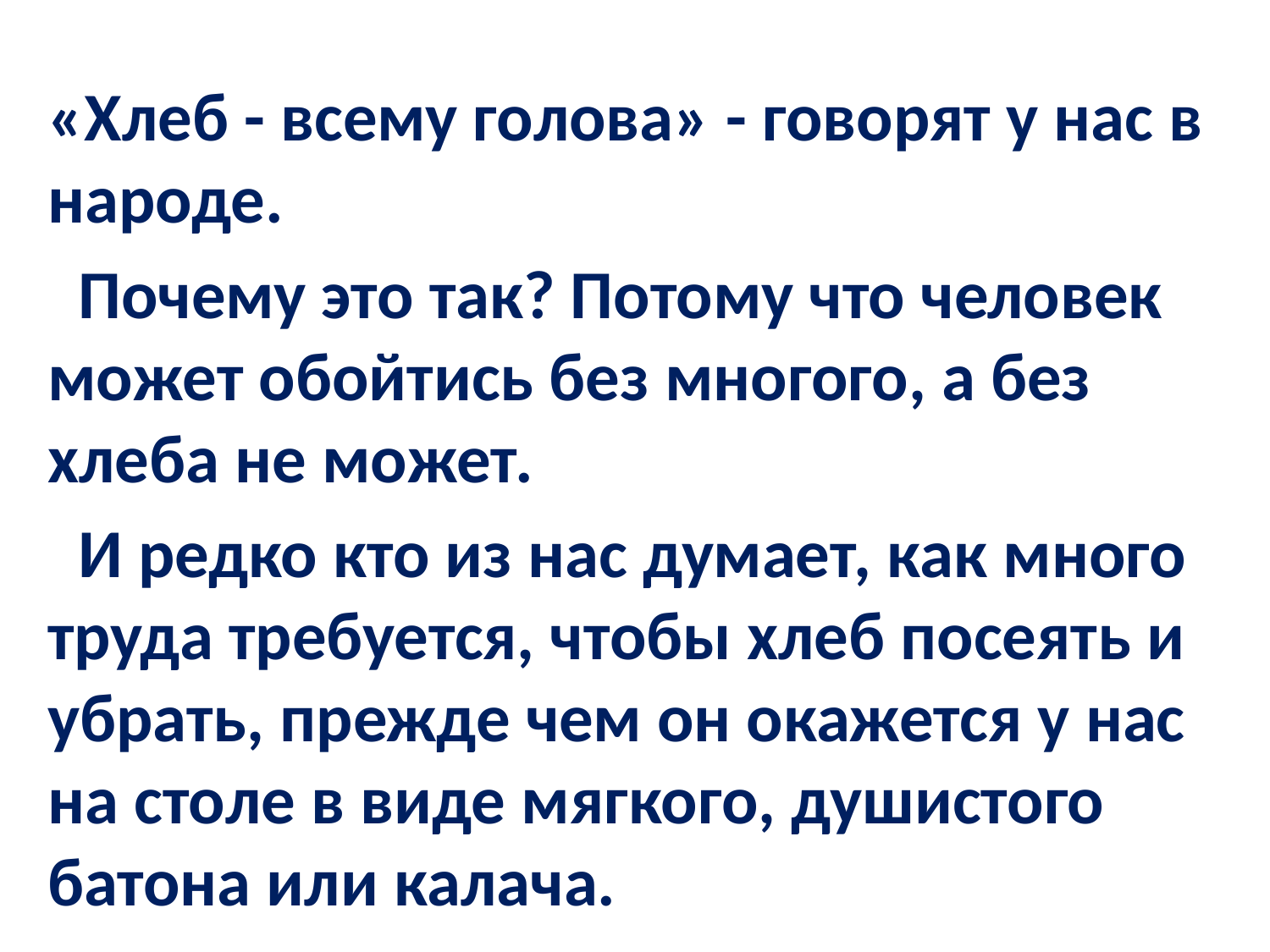

#
«Хлеб - всему голова» - говорят у нас в народе.
  Почему это так? Потому что человек может обойтись без многого, а без хлеба не может.
  И редко кто из нас думает, как много труда требуется, чтобы хлеб посеять и убрать, прежде чем он окажется у нас на столе в виде мягкого, душистого батона или калача.